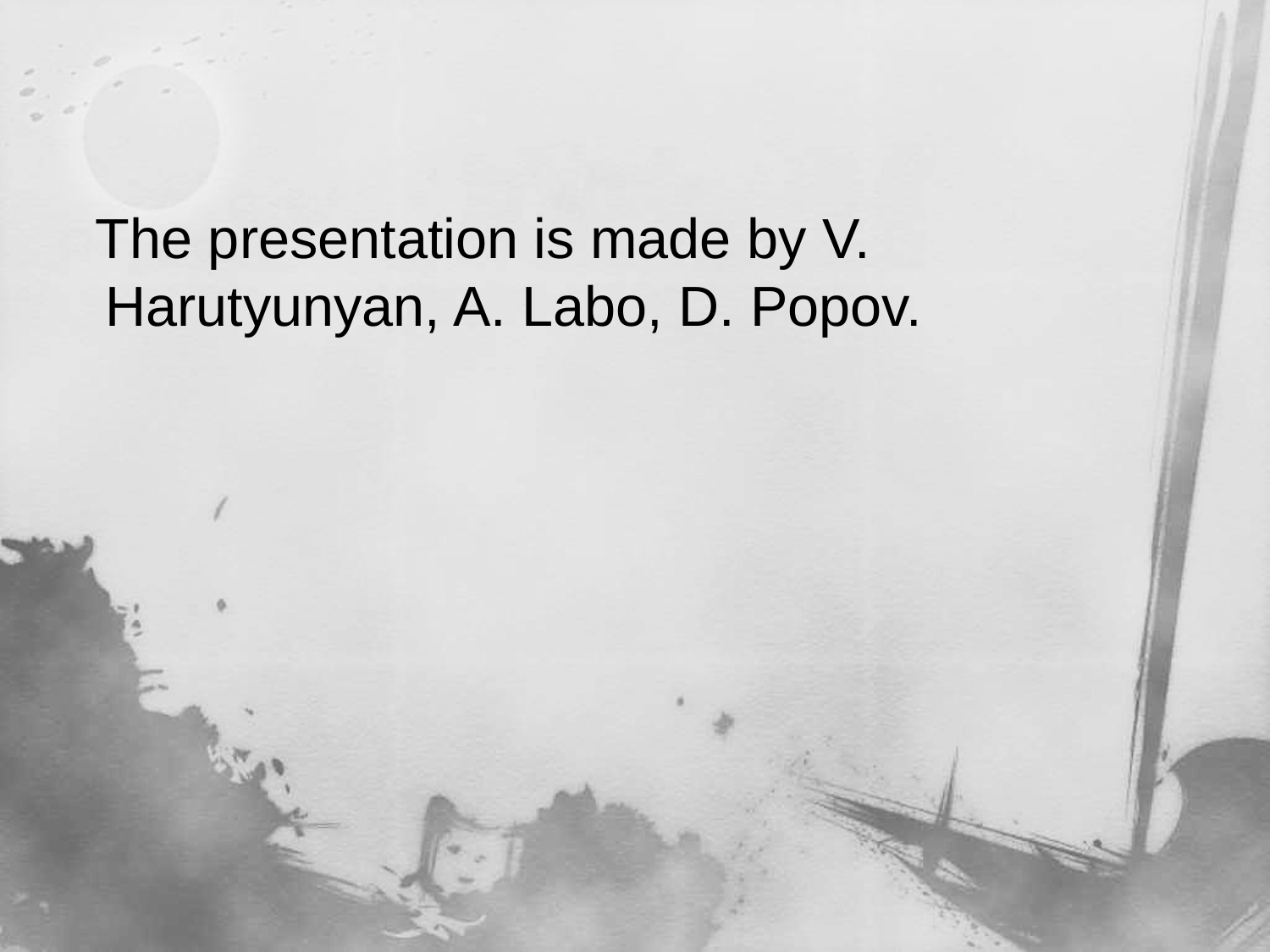

The presentation is made by V. Harutyunyan, A. Labo, D. Popov.